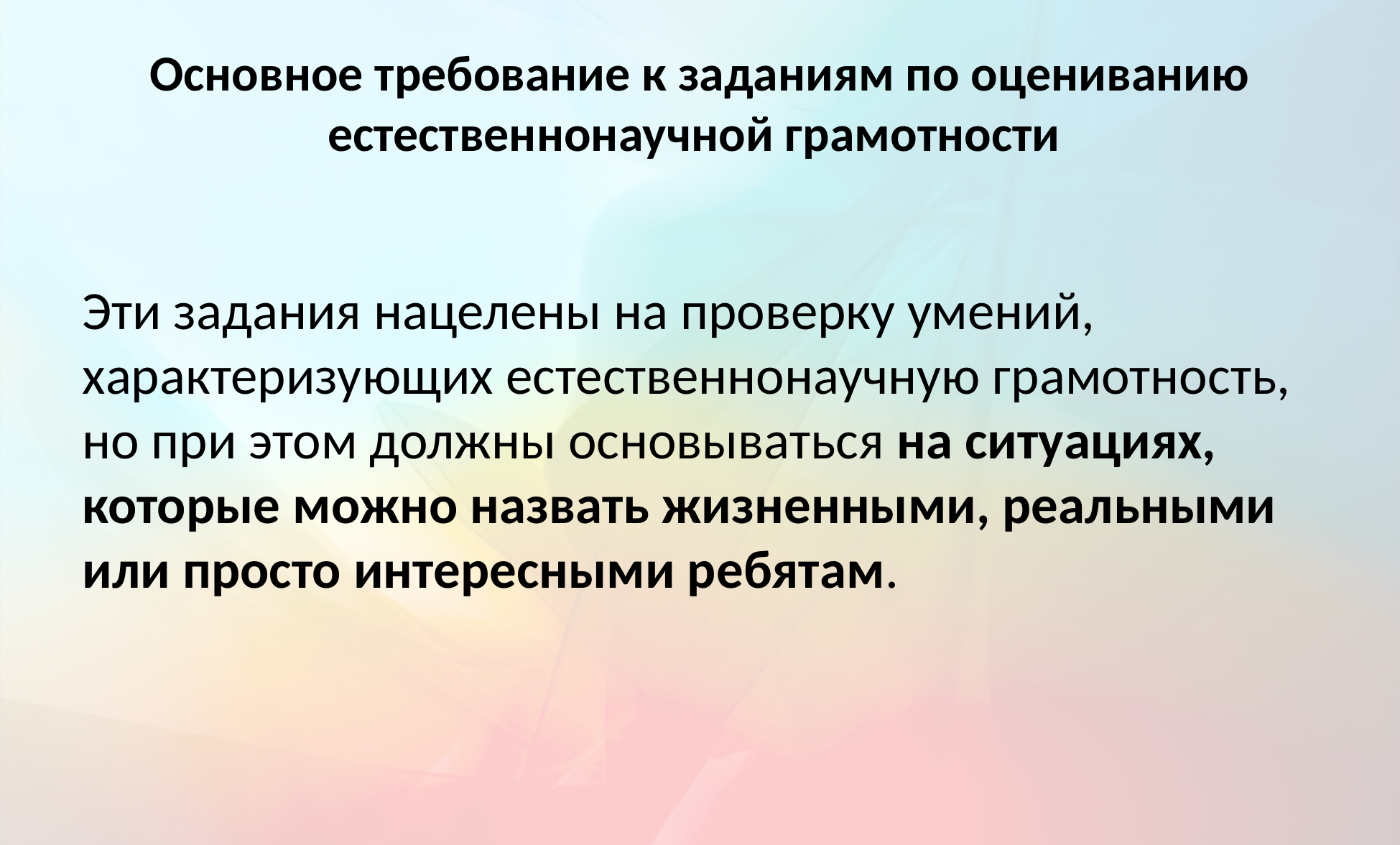

# Основное требование к заданиям по оцениванию естественнонаучной грамотности
Эти задания нацелены на проверку умений, характеризующих естественнонаучную грамотность, но при этом должны основываться на ситуациях, которые можно назвать жизненными, реальными или просто интересными ребятам.